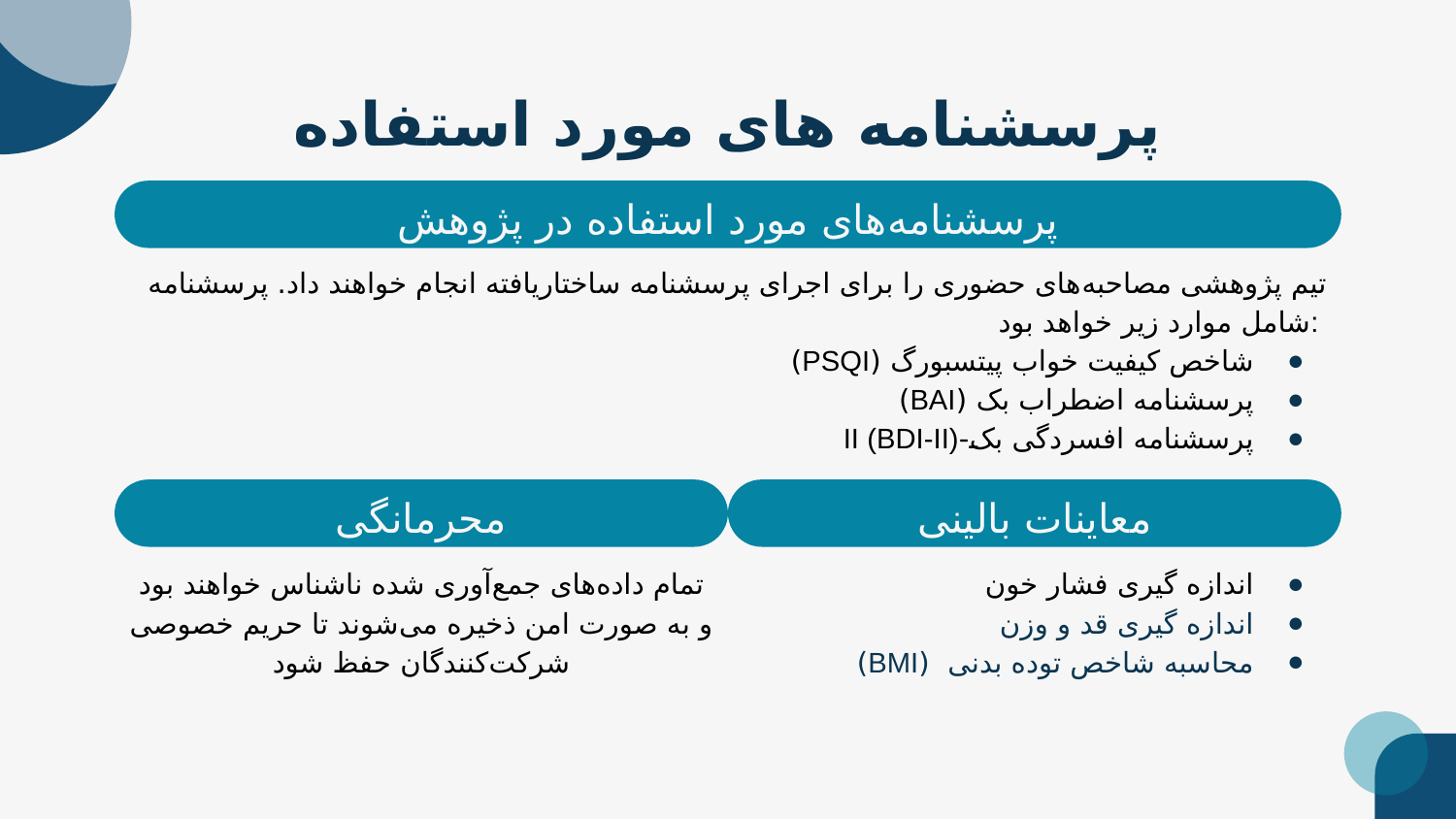

# پرسشنامه های مورد استفاده
پرسشنامه‌های مورد استفاده در پژوهش
تیم پژوهشی مصاحبه‌های حضوری را برای اجرای پرسشنامه ساختاریافته انجام خواهند داد. پرسشنامه شامل موارد زیر خواهد بود:
شاخص کیفیت خواب پیتسبورگ (PSQI)
پرسشنامه اضطراب بک (BAI)
پرسشنامه افسردگی بک-II (BDI-II)
محرمانگی
معاینات بالینی
تمام داده‌های جمع‌آوری شده ناشناس خواهند بود و به صورت امن ذخیره می‌شوند تا حریم خصوصی شرکت‌کنندگان حفظ شود
اندازه گیری فشار خون
اندازه گیری قد و وزن
محاسبه شاخص توده بدنی  (BMI)